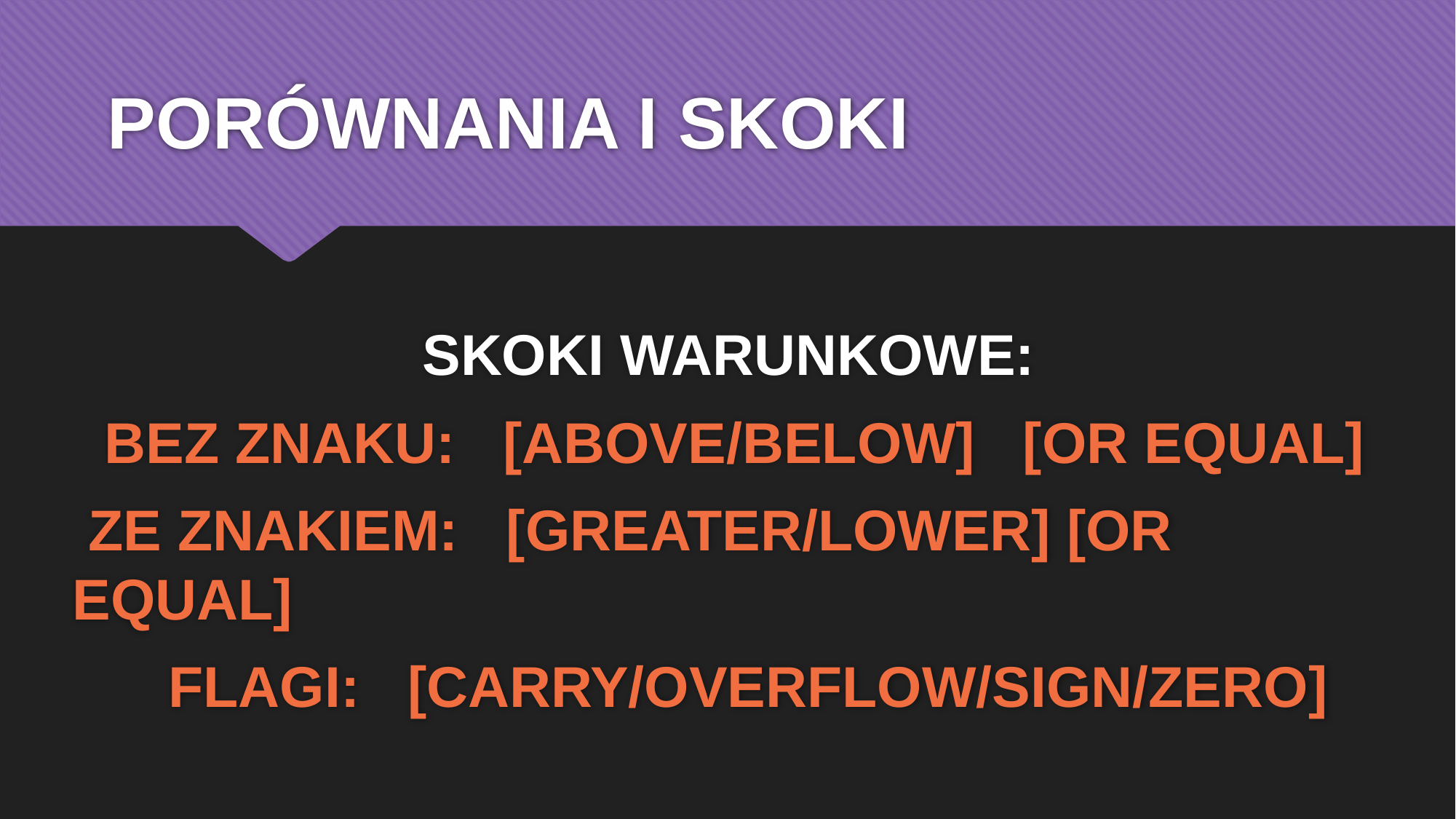

# PORÓWNANIA I SKOKI
SKOKI WARUNKOWE:
  BEZ ZNAKU:   [ABOVE/BELOW]   [OR EQUAL]
 ZE ZNAKIEM:   [GREATER/LOWER] [OR EQUAL]
      FLAGI:   [CARRY/OVERFLOW/SIGN/ZERO]